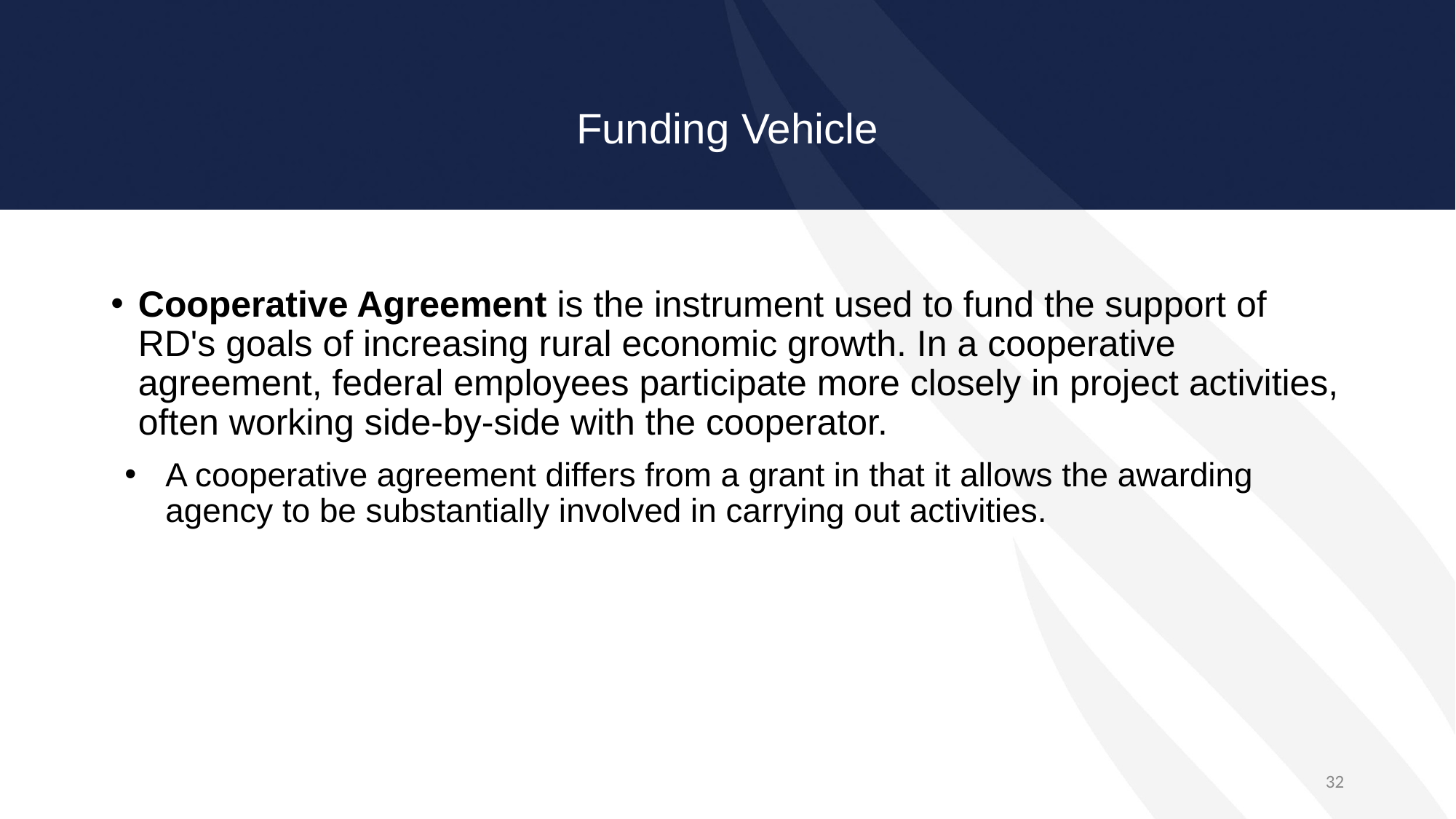

# Funding Vehicle

Cooperative Agreement is the instrument used to fund the support of RD's goals of increasing rural economic growth. In a cooperative agreement, federal employees participate more closely in project activities, often working side-by-side with the cooperator.
A cooperative agreement differs from a grant in that it allows the awarding agency to be substantially involved in carrying out activities.

32